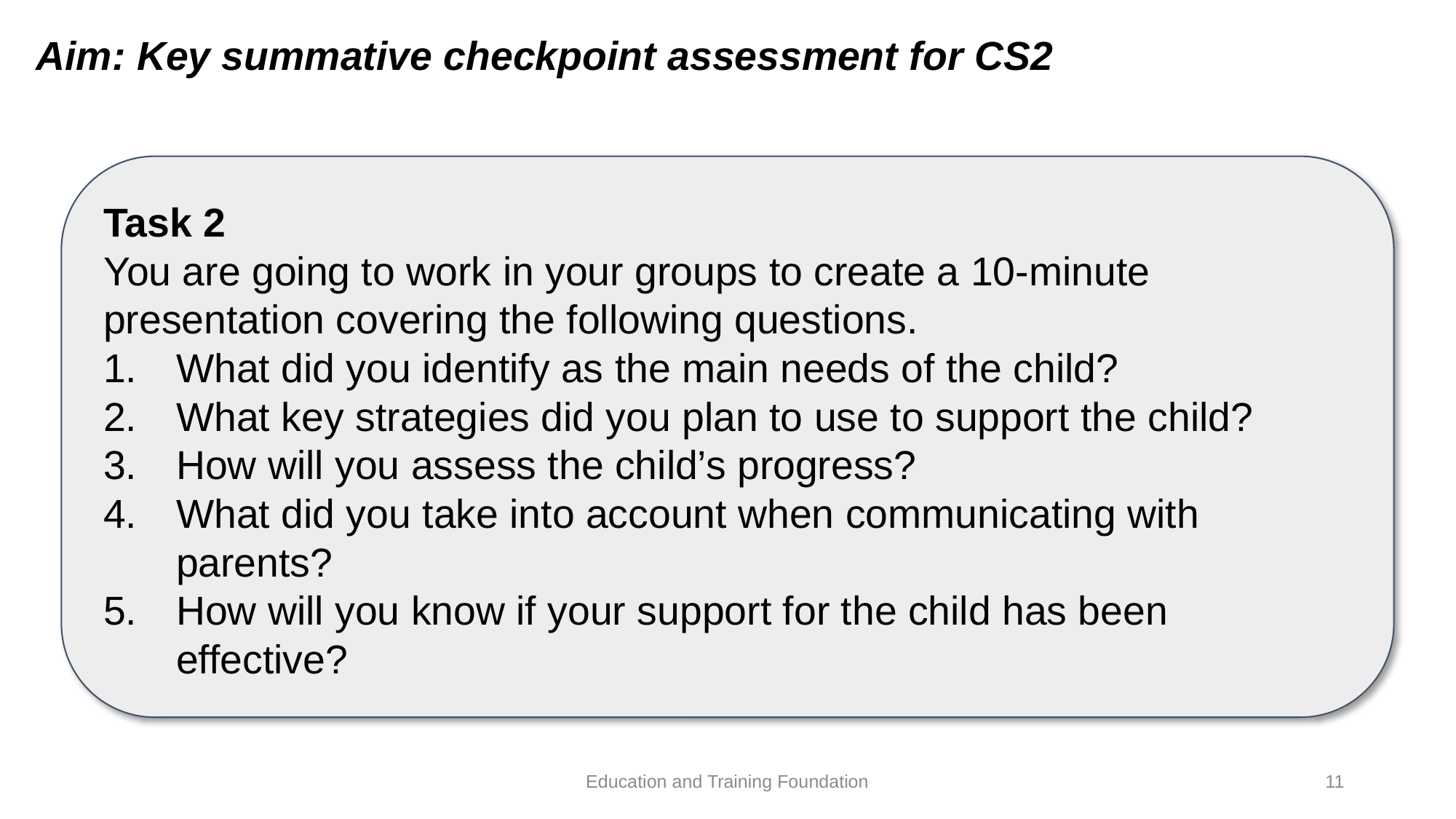

Aim: Key summative checkpoint assessment for CS2

Task 2
You are going to work in your groups to create a 10-minute presentation covering the following questions.
What did you identify as the main needs of the child?
What key strategies did you plan to use to support the child?
How will you assess the child’s progress?
What did you take into account when communicating with parents?
How will you know if your support for the child has been effective?

#
Education and Training Foundation
11